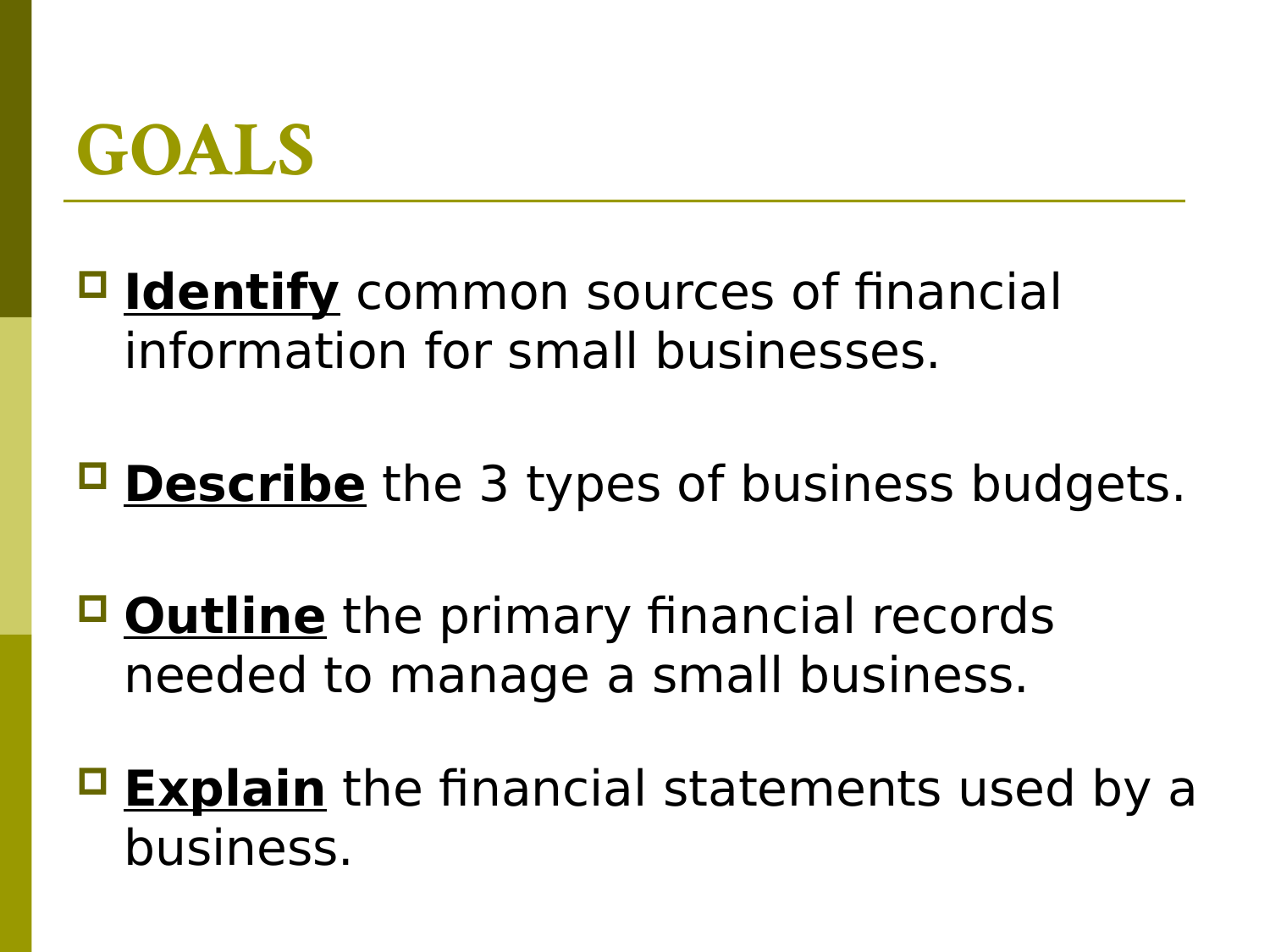

# GOALS
Identify common sources of financial information for small businesses.

Describe the 3 types of business budgets.

Outline the primary financial records needed to manage a small business.

Explain the financial statements used by a business.